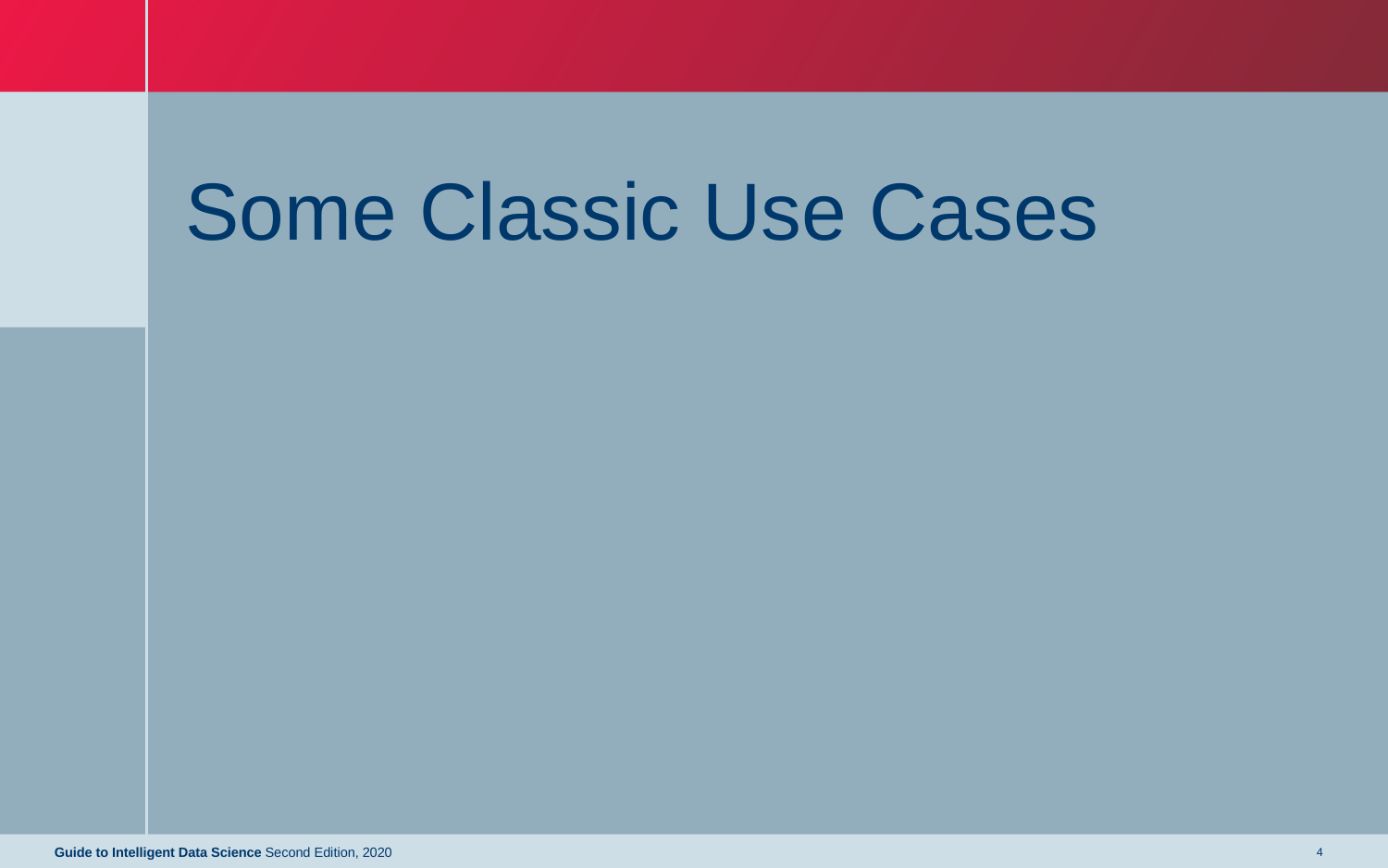

# Some Classic Use Cases
Guide to Intelligent Data Science Second Edition, 2020
4